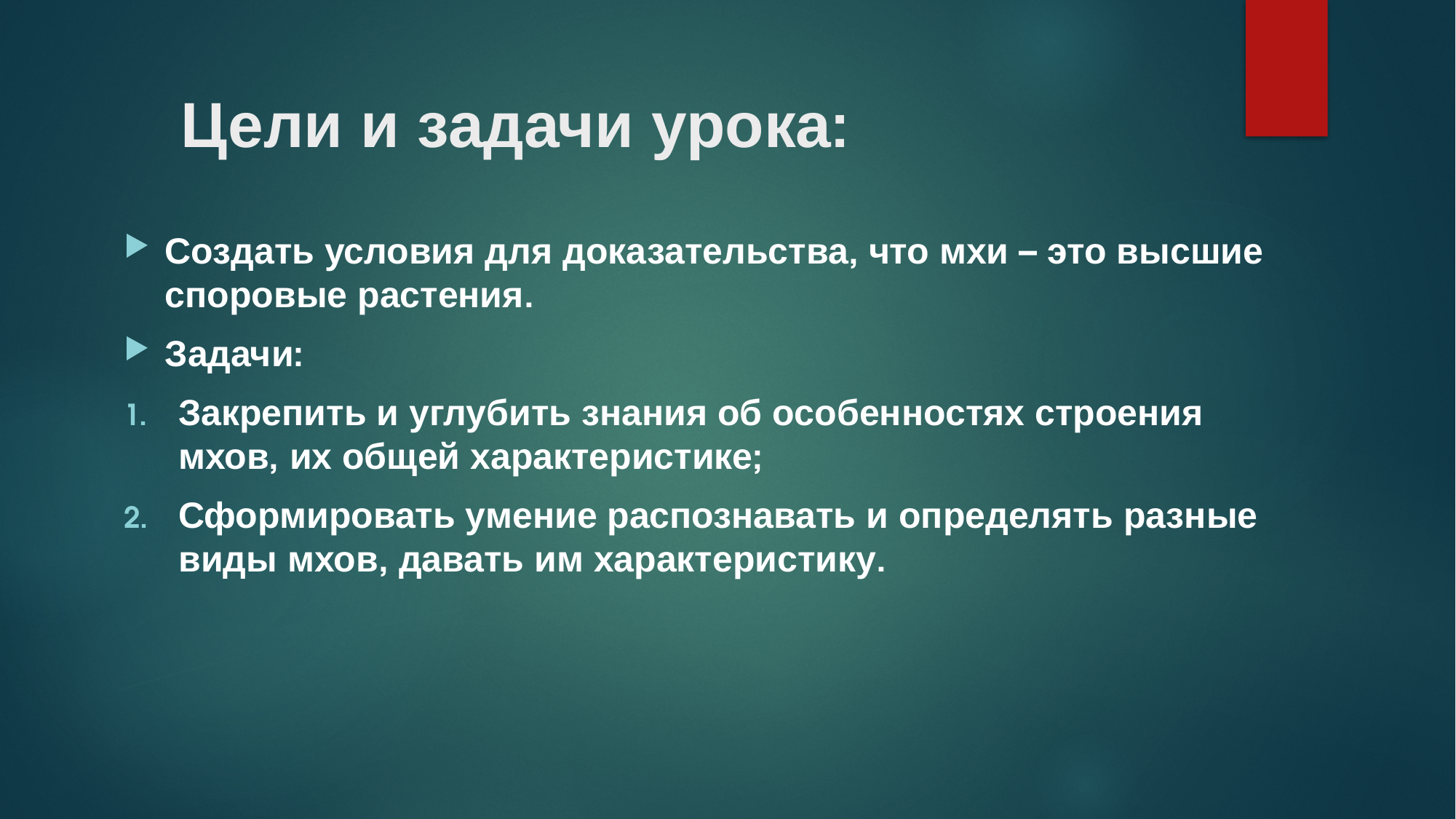

# Цели и задачи урока:
Создать условия для доказательства, что мхи – это высшие споровые растения.
Задачи:
Закрепить и углубить знания об особенностях строения мхов, их общей характеристике;
Сформировать умение распознавать и определять разные виды мхов, давать им характеристику.